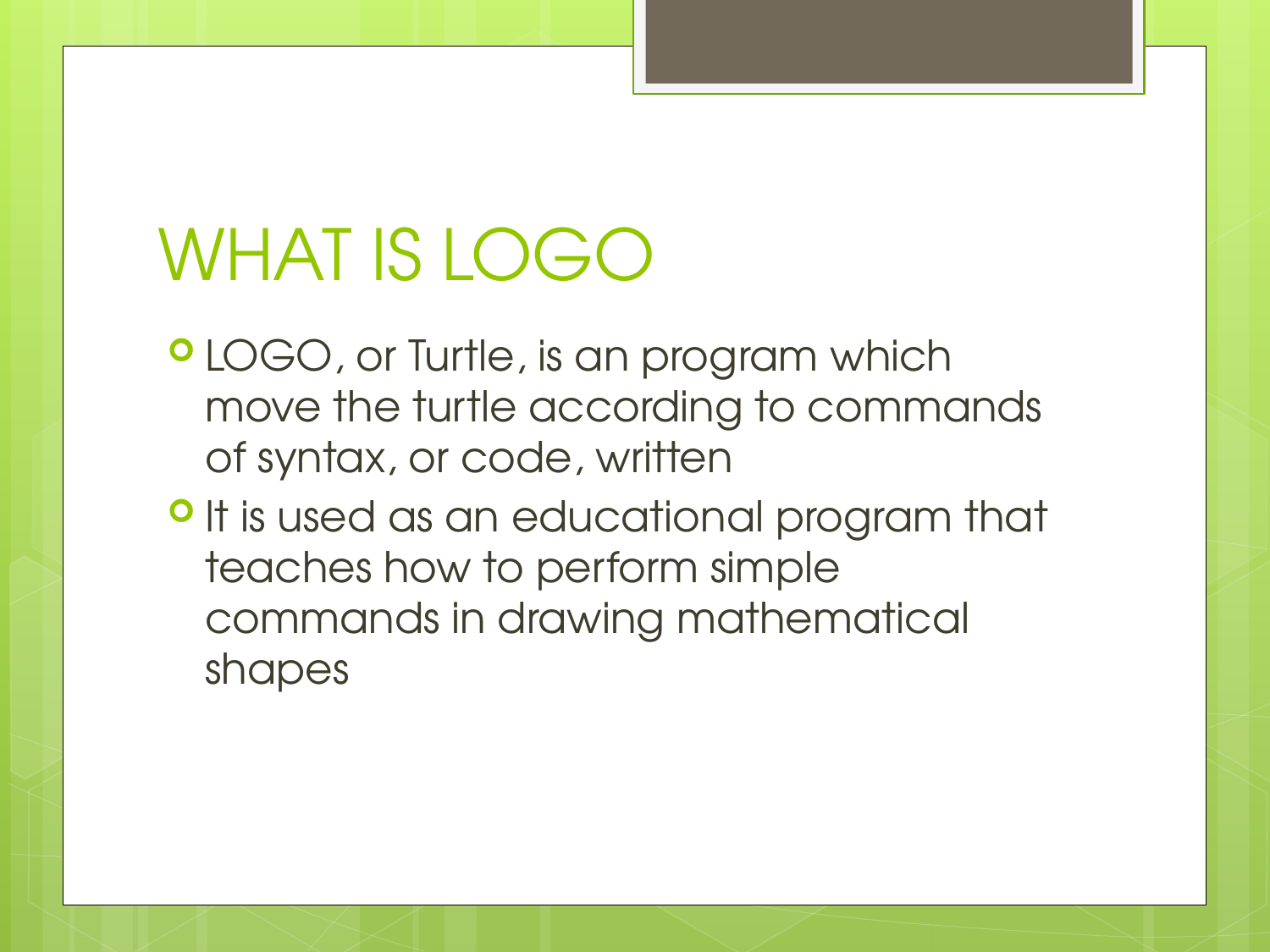

# WHAT IS LOGO
LOGO, or Turtle, is an program which move the turtle according to commands of syntax, or code, written
It is used as an educational program that teaches how to perform simple commands in drawing mathematical shapes